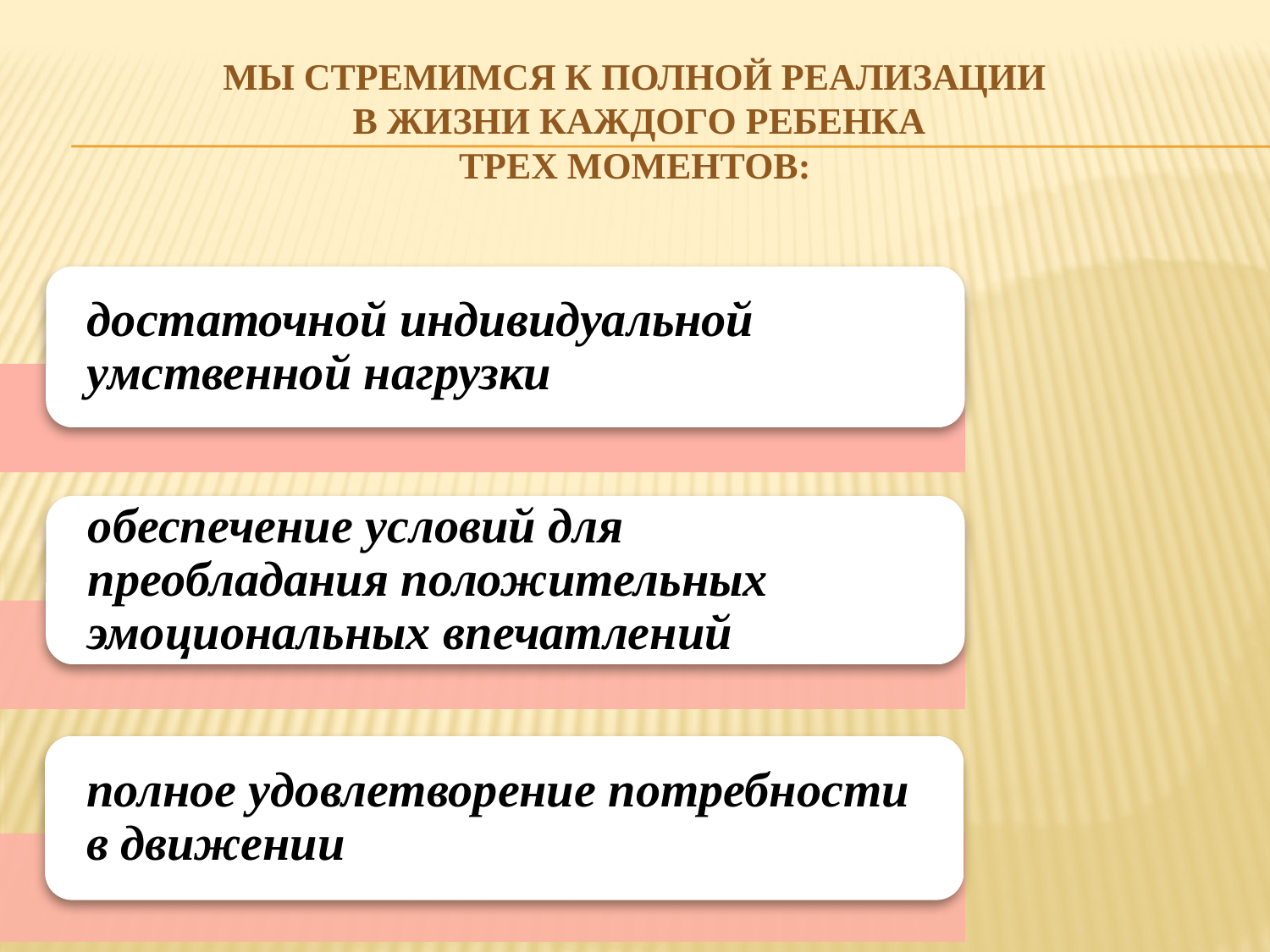

# Мы стремимся к полной реализации в жизни каждого ребенка трех моментов:
достаточной индивидуальной умственной нагрузки
обеспечение условий для преобладания положительных эмоциональных впечатлений
полное удовлетворение потребности в движении